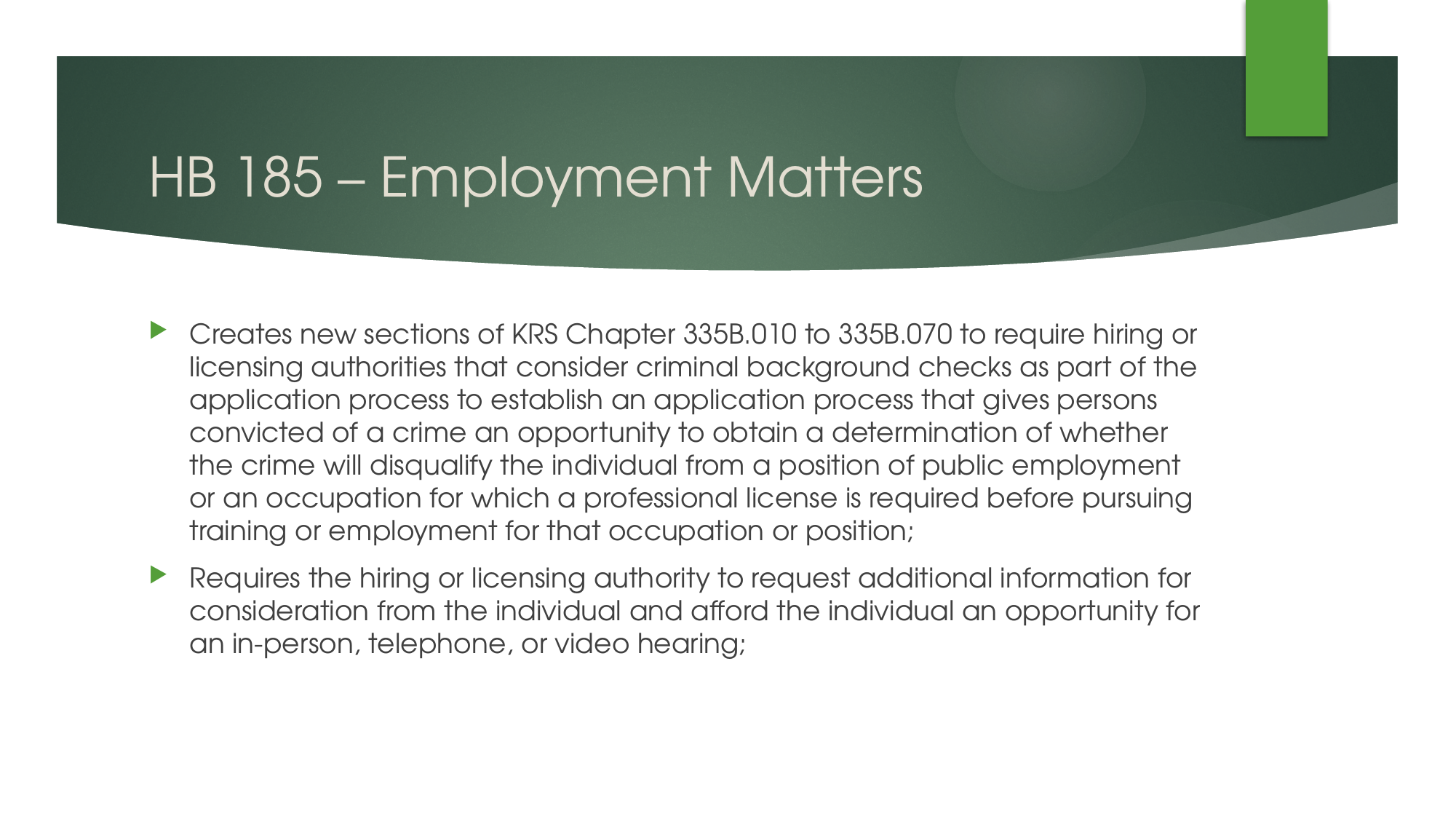

# HB 185 – Employment Matters
Creates new sections of KRS Chapter 335B.010 to 335B.070 to require hiring or licensing authorities that consider criminal background checks as part of the application process to establish an application process that gives persons convicted of a crime an opportunity to obtain a determination of whether the crime will disqualify the individual from a position of public employment or an occupation for which a professional license is required before pursuing training or employment for that occupation or position;
Requires the hiring or licensing authority to request additional information for consideration from the individual and afford the individual an opportunity for an in-person, telephone, or video hearing;